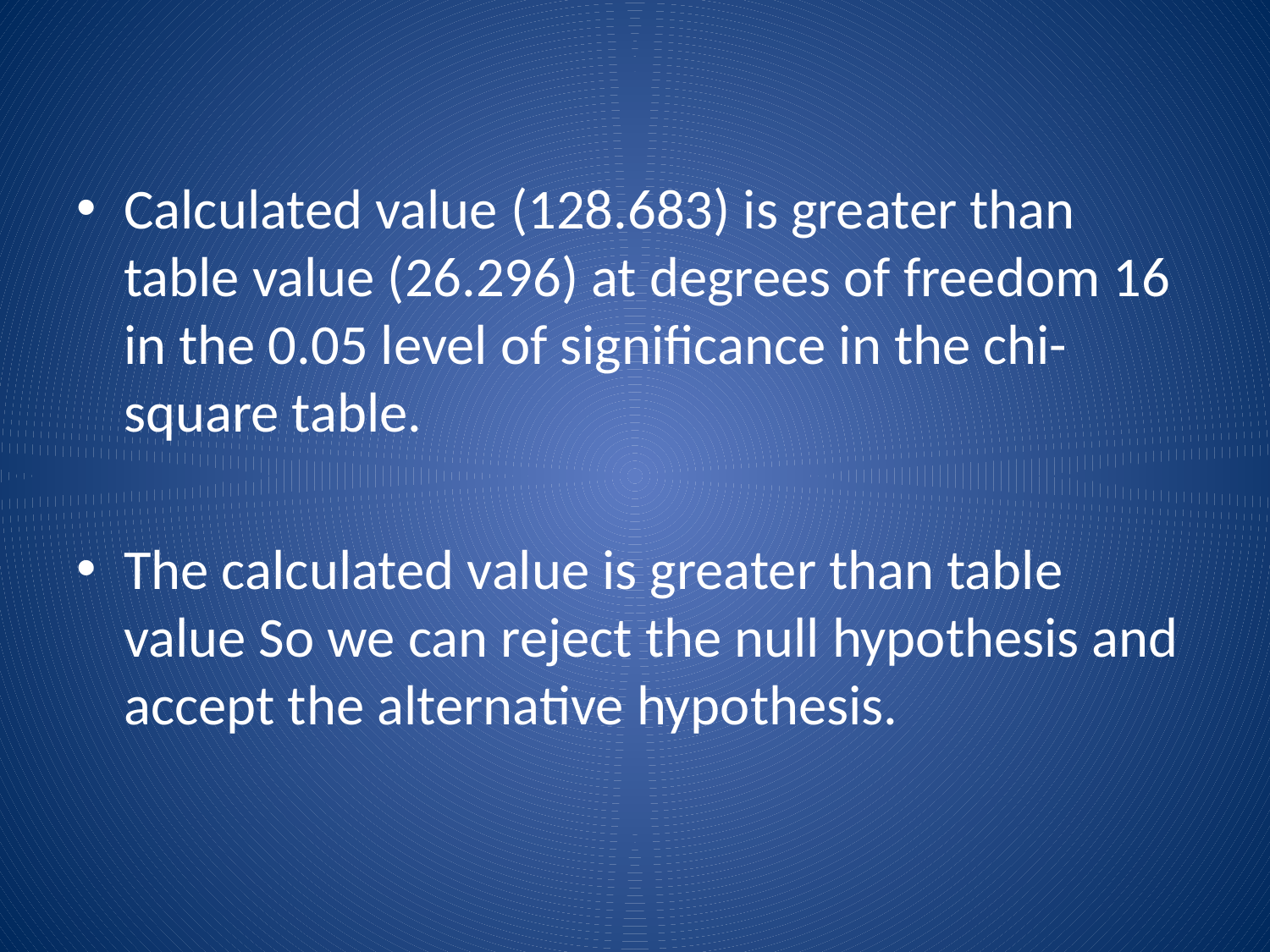

Calculated value (128.683) is greater than table value (26.296) at degrees of freedom 16 in the 0.05 level of significance in the chi-square table.

The calculated value is greater than table value So we can reject the null hypothesis and accept the alternative hypothesis.